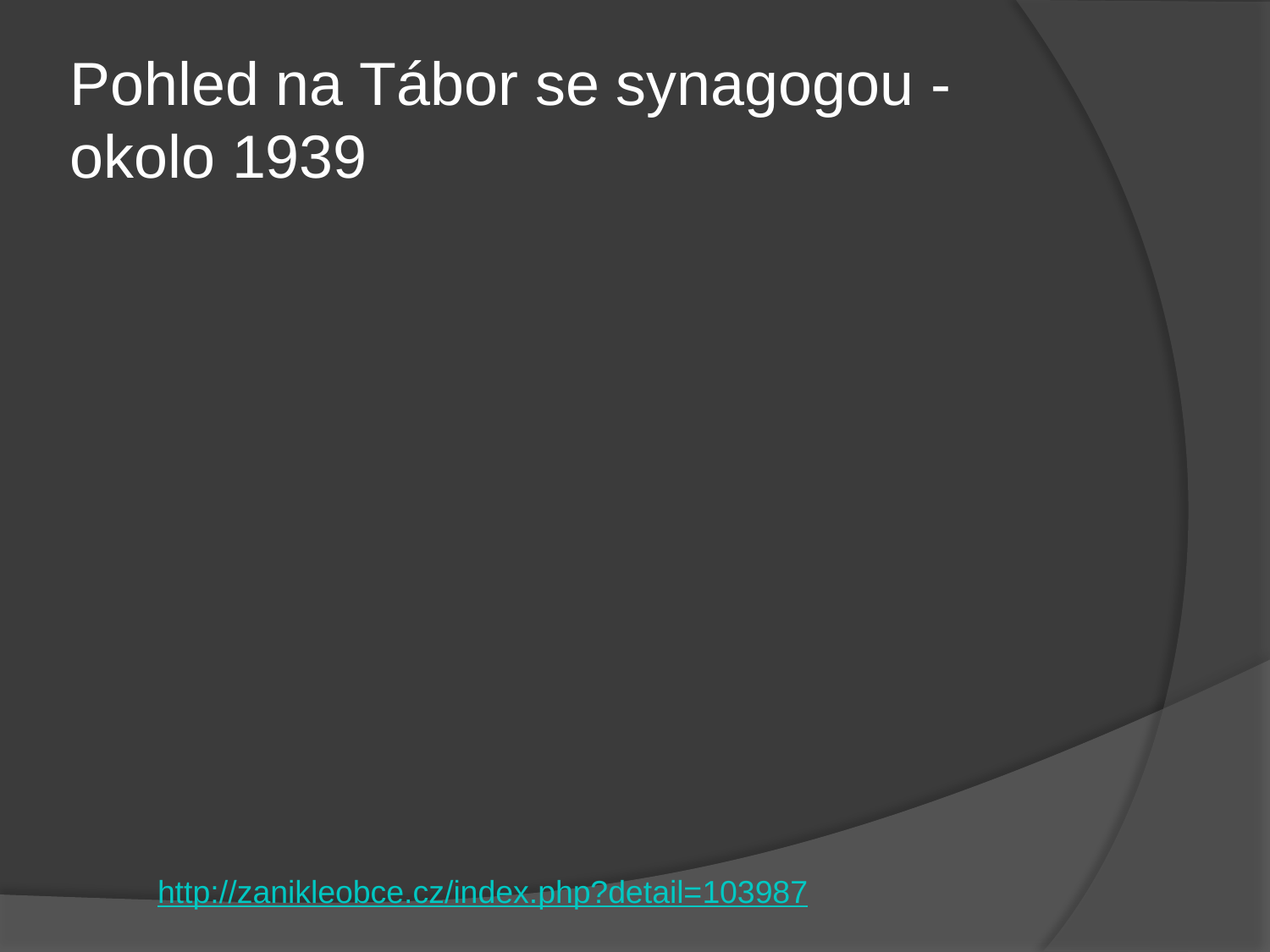

# Pohled na Tábor se synagogou - okolo 1939

http://zanikleobce.cz/index.php?detail=103987